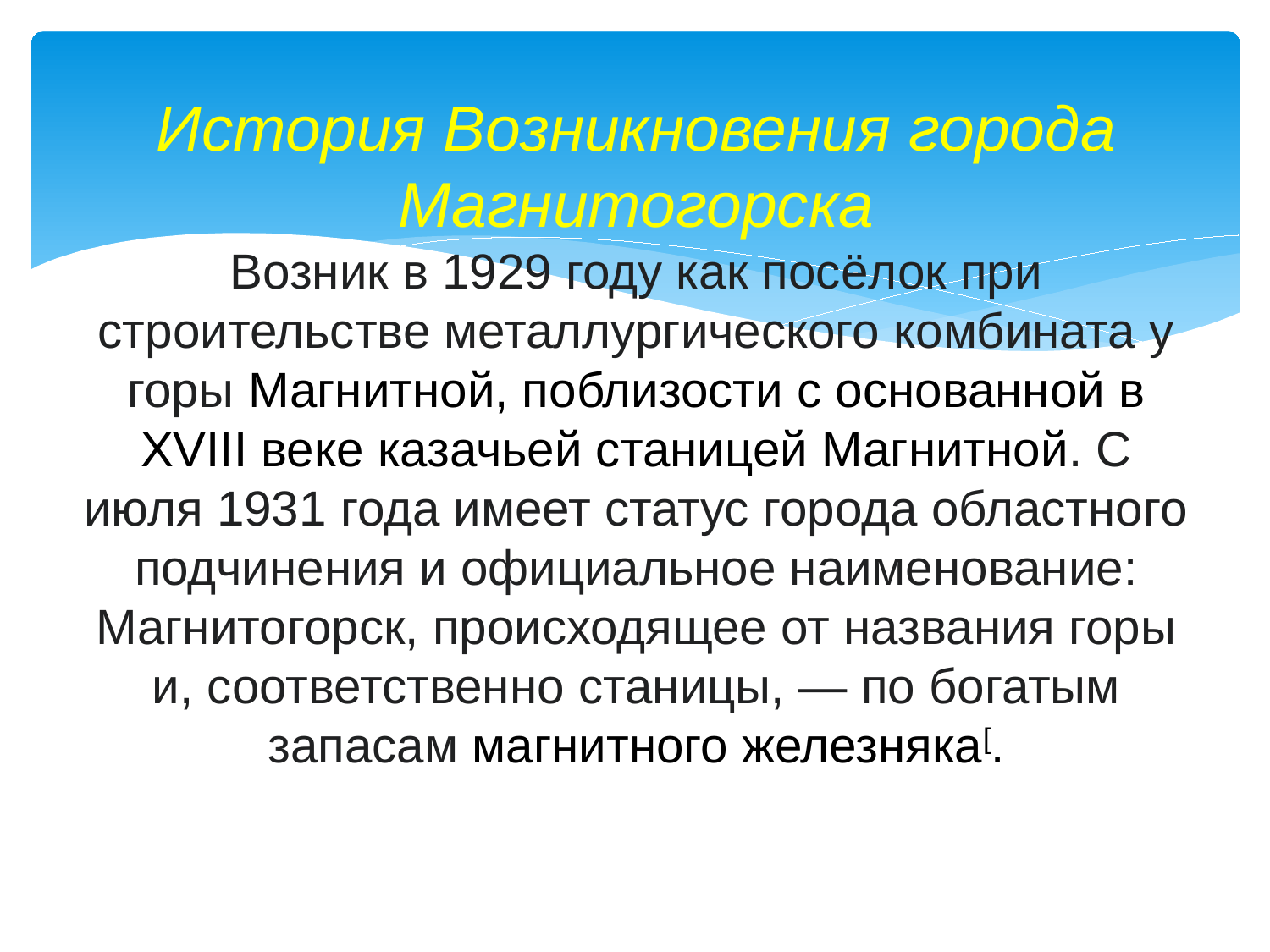

# История Возникновения города Магнитогорска Возник в 1929 году как посёлок при строительстве металлургического комбината у горы Магнитной, поблизости с основанной в XVIII веке казачьей станицей Магнитной. С июля 1931 года имеет статус города областного подчинения и официальное наименование: Магнитогорск, происходящее от названия горы и, соответственно станицы, — по богатым запасам магнитного железняка[.